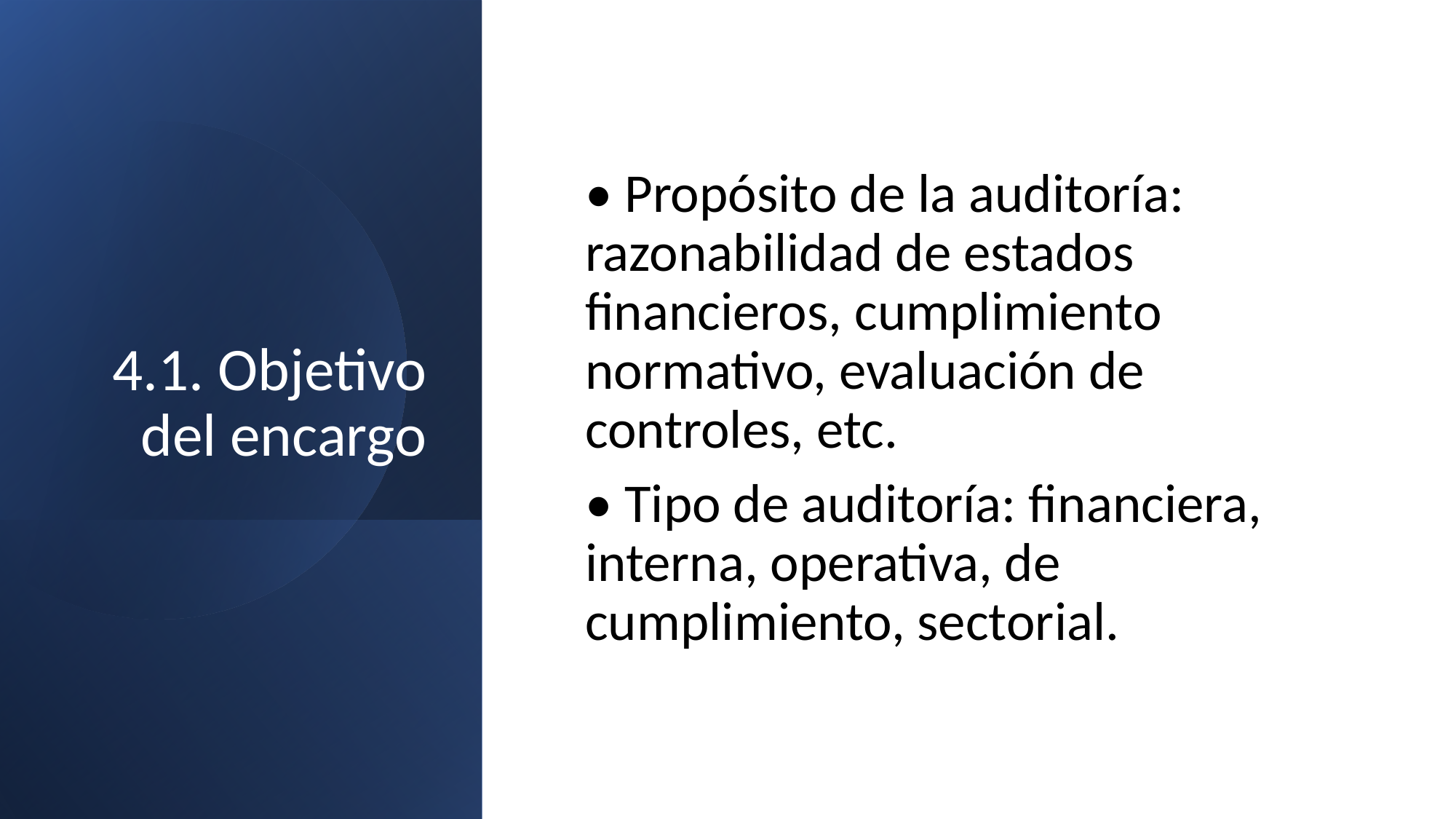

# 4.1. Objetivo del encargo
• Propósito de la auditoría: razonabilidad de estados financieros, cumplimiento normativo, evaluación de controles, etc.
• Tipo de auditoría: financiera, interna, operativa, de cumplimiento, sectorial.